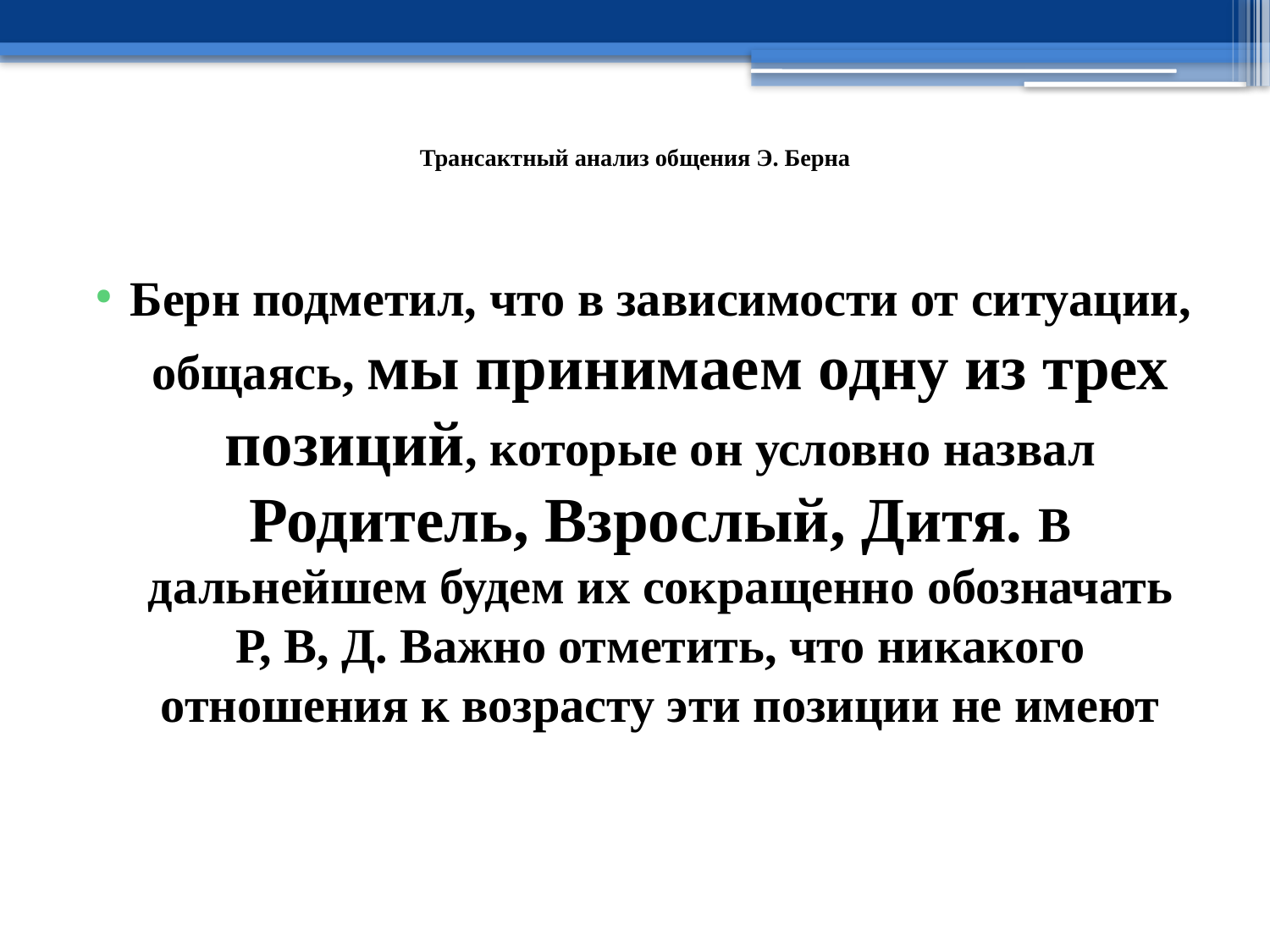

# Трансактный анализ общения Э. Берна

Берн подметил, что в зависимости от ситуации, общаясь, мы принимаем одну из трех позиций, которые он условно назвал Родитель, Взрослый, Дитя. В дальнейшем будем их сокращенно обозначать Р, В, Д. Важно отметить, что никакого отношения к возрасту эти позиции не имеют